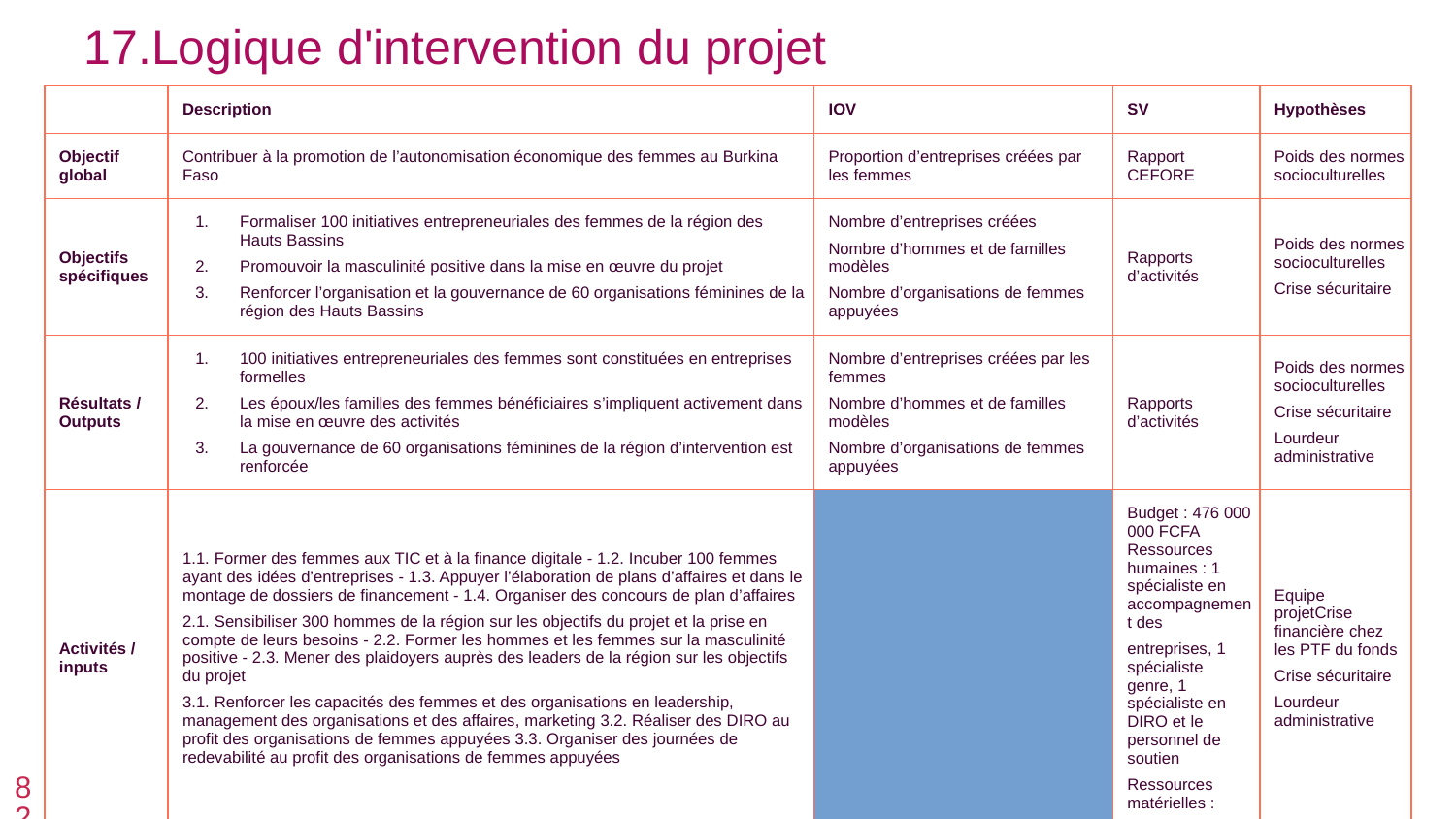

# Logique d'intervention du projet
Illustration d’un cadre logique sensible au genre
|  | Description |  | IOV | SV | Hypothèses |
| --- | --- | --- | --- | --- | --- |
| Objectif global | Contribuer à la promotion de l’autonomisation économique des femmes au Burkina Faso |  | Proportion d’entreprises créées par les femmes | Rapport CEFORE | Poids des normes socioculturelles |
| Objectifs spécifiques | Formaliser 100 initiatives entrepreneuriales des femmes de la région des Hauts Bassins Promouvoir la masculinité positive dans la mise en œuvre du projet Renforcer l’organisation et la gouvernance de 60 organisations féminines de la région des Hauts Bassins |  | Nombre d’entreprises créées Nombre d’hommes et de familles modèles Nombre d’organisations de femmes appuyées | Rapports d’activités | Poids des normes socioculturelles Crise sécuritaire |
| Résultats / Outputs | 100 initiatives entrepreneuriales des femmes sont constituées en entreprises formelles Les époux/les familles des femmes bénéficiaires s’impliquent activement dans la mise en œuvre des activités La gouvernance de 60 organisations féminines de la région d’intervention est renforcée |  | Nombre d’entreprises créées par les femmes Nombre d’hommes et de familles modèles Nombre d’organisations de femmes appuyées | Rapports d’activités | Poids des normes socioculturelles Crise sécuritaire Lourdeur administrative |
| Activités / inputs | 1.1. Former des femmes aux TIC et à la finance digitale - 1.2. Incuber 100 femmes ayant des idées d’entreprises - 1.3. Appuyer l’élaboration de plans d’affaires et dans le montage de dossiers de financement - 1.4. Organiser des concours de plan d’affaires 2.1. Sensibiliser 300 hommes de la région sur les objectifs du projet et la prise en compte de leurs besoins - 2.2. Former les hommes et les femmes sur la masculinité positive - 2.3. Mener des plaidoyers auprès des leaders de la région sur les objectifs du projet 3.1. Renforcer les capacités des femmes et des organisations en leadership, management des organisations et des affaires, marketing 3.2. Réaliser des DIRO au profit des organisations de femmes appuyées 3.3. Organiser des journées de redevabilité au profit des organisations de femmes appuyées |  | Budget : 476 000 000 FCFA Ressources humaines : 1 spécialiste en accompagnement des entreprises, 1 spécialiste genre, 1 spécialiste en DIRO et le personnel de soutien Ressources matérielles : | Equipe projet | Crise financière chez les PTF du fonds Crise sécuritaire Lourdeur administrative |
82
Source : ISNAR Gender Training Manual